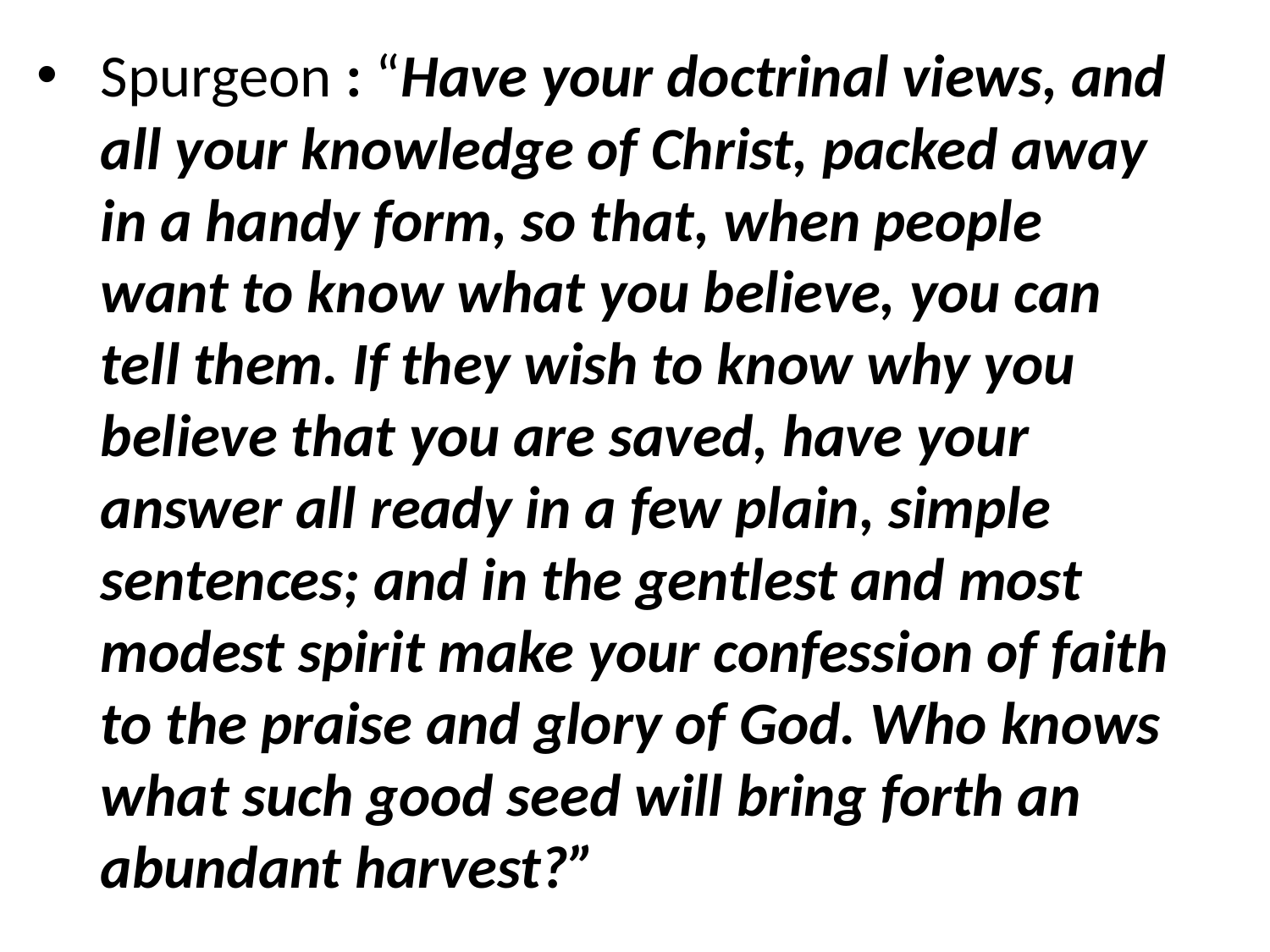

Spurgeon : “Have your doctrinal views, and all your knowledge of Christ, packed away in a handy form, so that, when people want to know what you believe, you can tell them. If they wish to know why you believe that you are saved, have your answer all ready in a few plain, simple sentences; and in the gentlest and most modest spirit make your confession of faith to the praise and glory of God. Who knows what such good seed will bring forth an abundant harvest?”